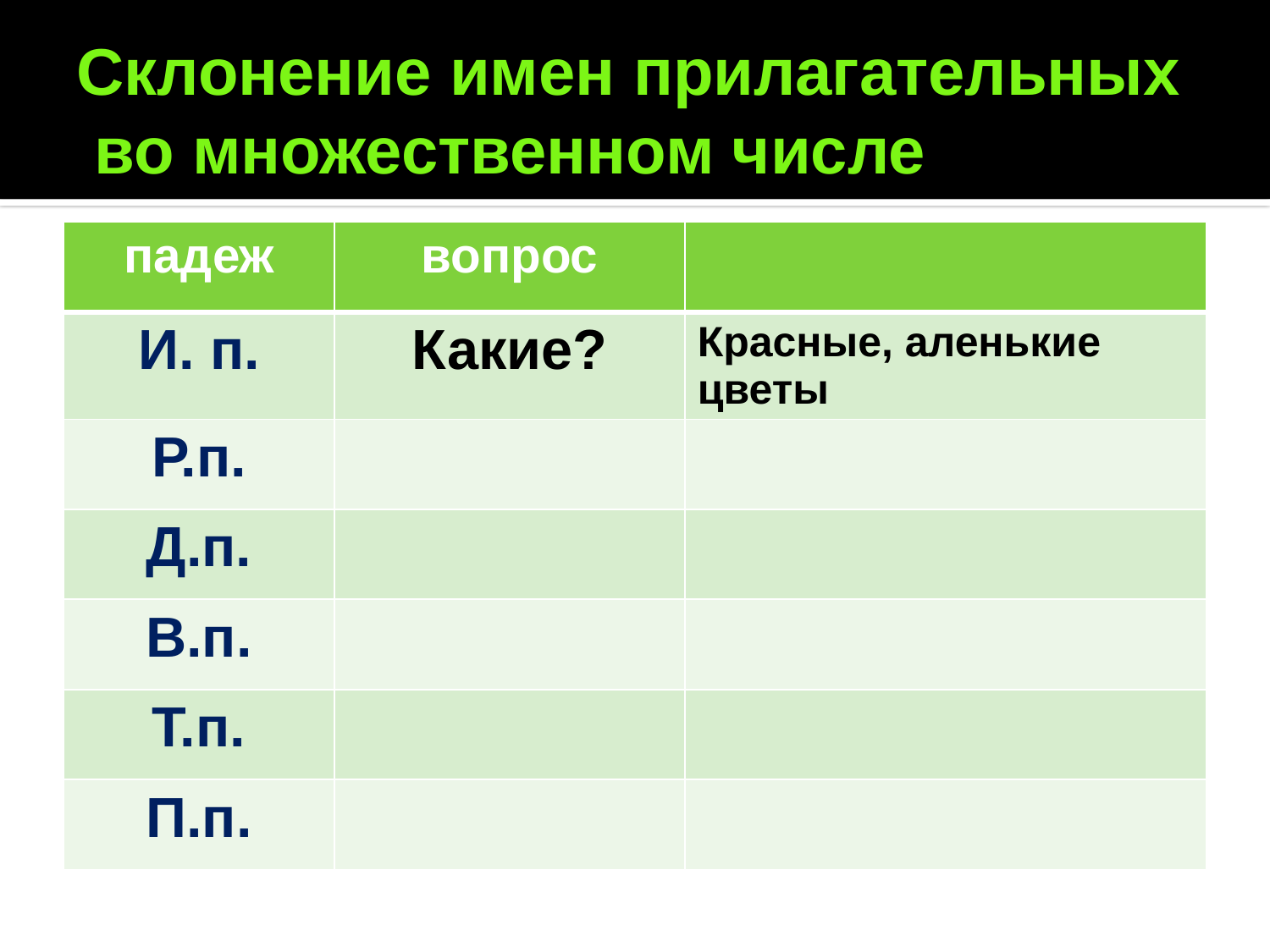

# Склонение имен прилагательных во множественном числе
| падеж | вопрос |  |
| --- | --- | --- |
| И. п. | Какие? | Красные, аленькие цветы |
| Р.п. |  |  |
| Д.п. |  |  |
| В.п. |  |  |
| Т.п. |  |  |
| П.п. |  |  |